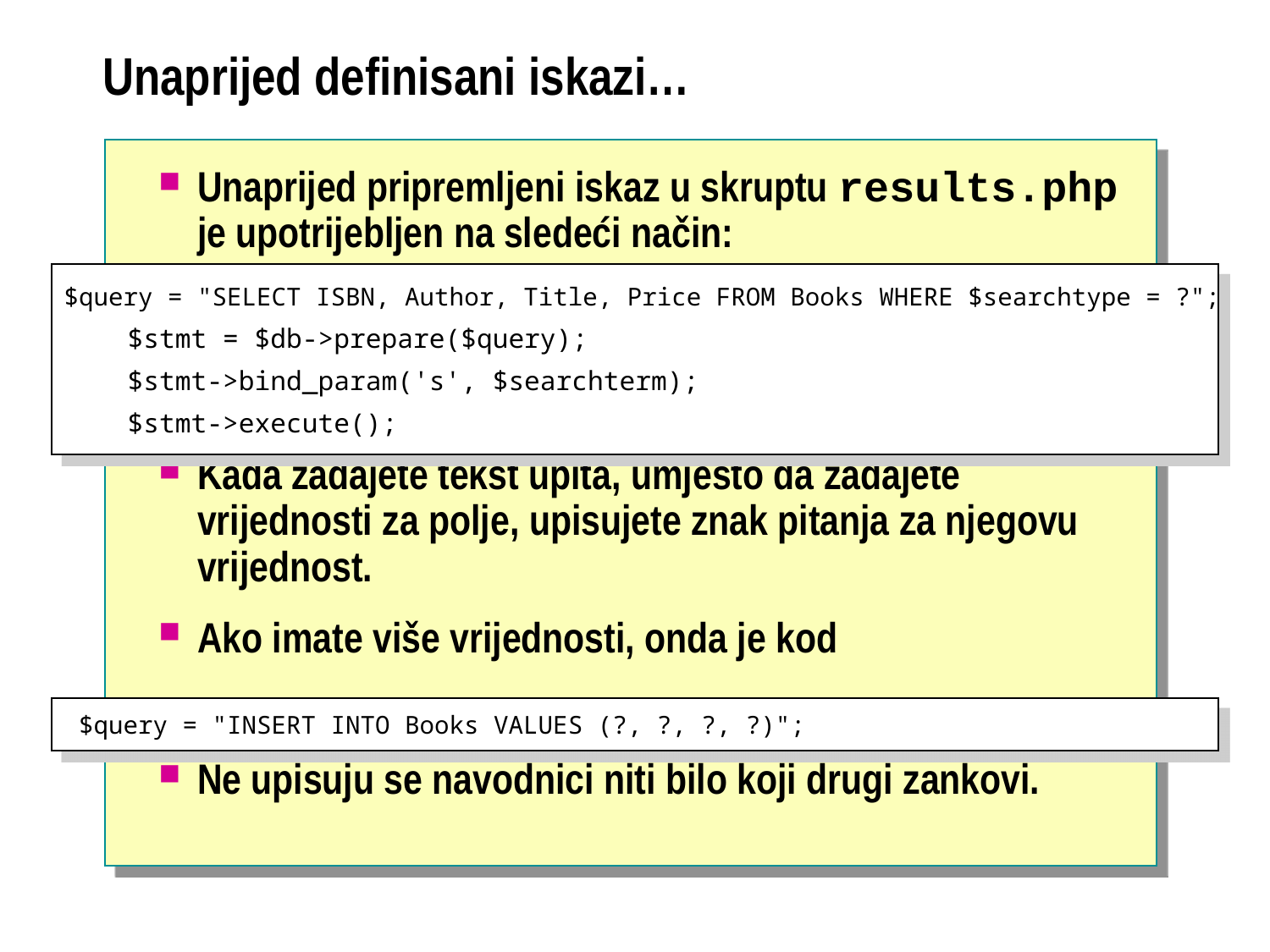

# Unaprijed definisani iskazi…
Unaprijed pripremljeni iskaz u skruptu results.php je upotrijebljen na sledeći način:

Kada zadajete tekst upita, umjesto da zadajete vrijednosti za polje, upisujete znak pitanja za njegovu vrijednost.
Ako imate više vrijednosti, onda je kod

Ne upisuju se navodnici niti bilo koji drugi zankovi.
$query = "SELECT ISBN, Author, Title, Price FROM Books WHERE $searchtype = ?";
    $stmt = $db->prepare($query);
    $stmt->bind_param('s', $searchterm);
    $stmt->execute();
 $query = "INSERT INTO Books VALUES (?, ?, ?, ?)";